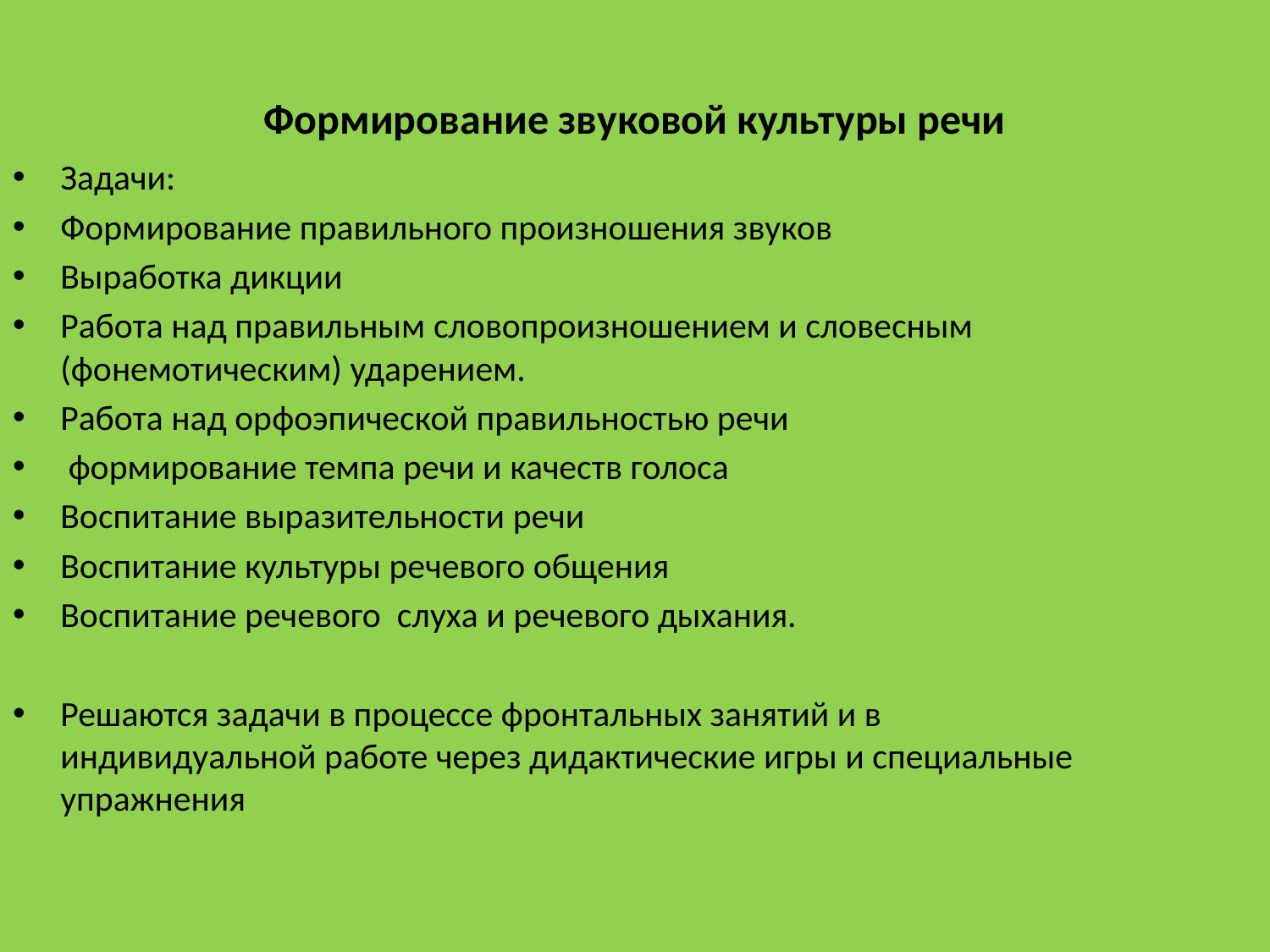

# Формирование звуковой культуры речи
Задачи:
Формирование правильного произношения звуков
Выработка дикции
Работа над правильным словопроизношением и словесным (фонемотическим) ударением.
Работа над орфоэпической правильностью речи
 формирование темпа речи и качеств голоса
Воспитание выразительности речи
Воспитание культуры речевого общения
Воспитание речевого  слуха и речевого дыхания.

Решаются задачи в процессе фронтальных занятий и в индивидуальной работе через дидактические игры и специальные упражнения